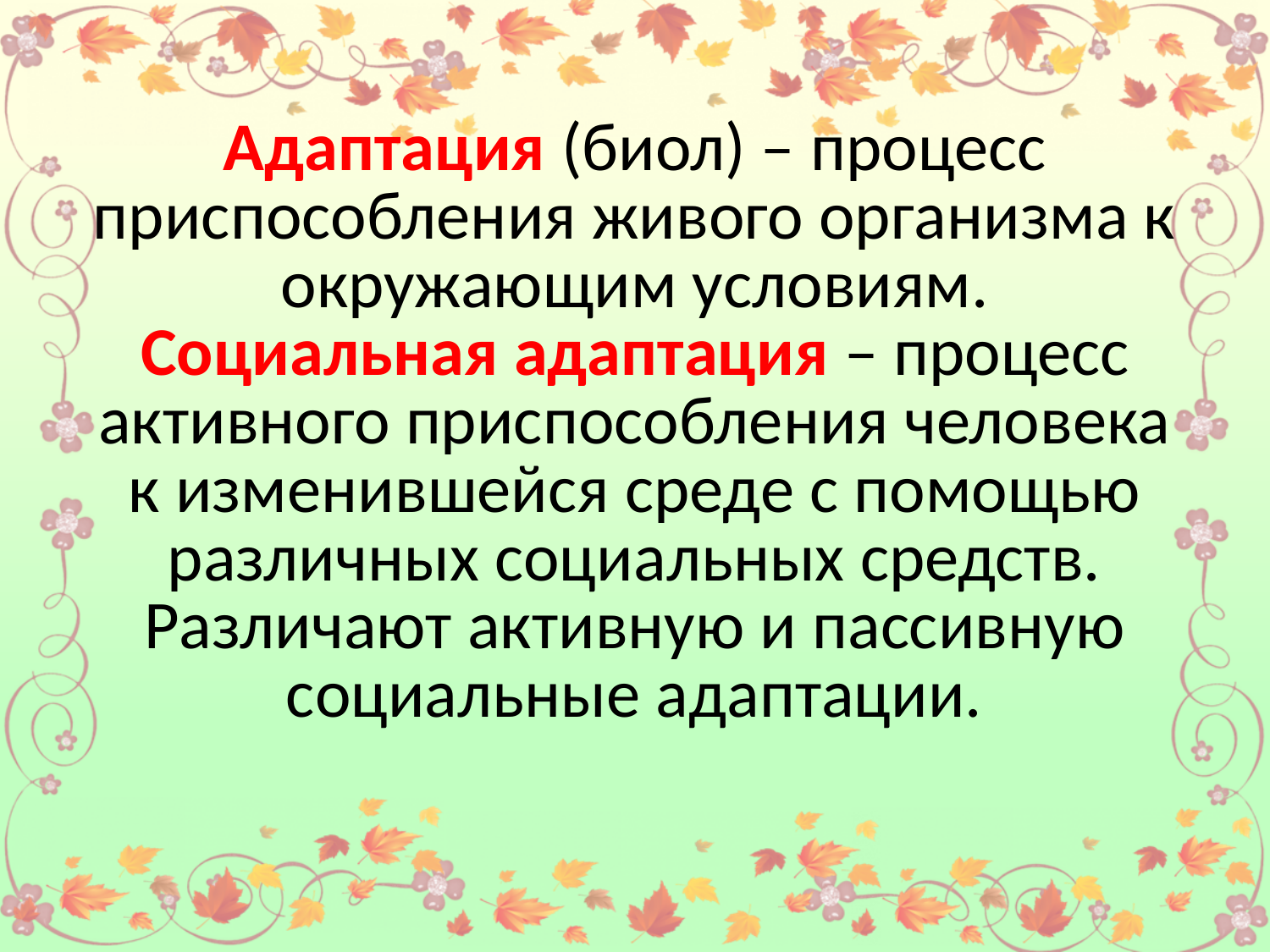

# Адаптация (биол) – процесс приспособления живого организма к окружающим условиям. Социальная адаптация – процесс активного приспособления человека к изменившейся среде с помощью различных социальных средств. Различают активную и пассивную социальные адаптации.